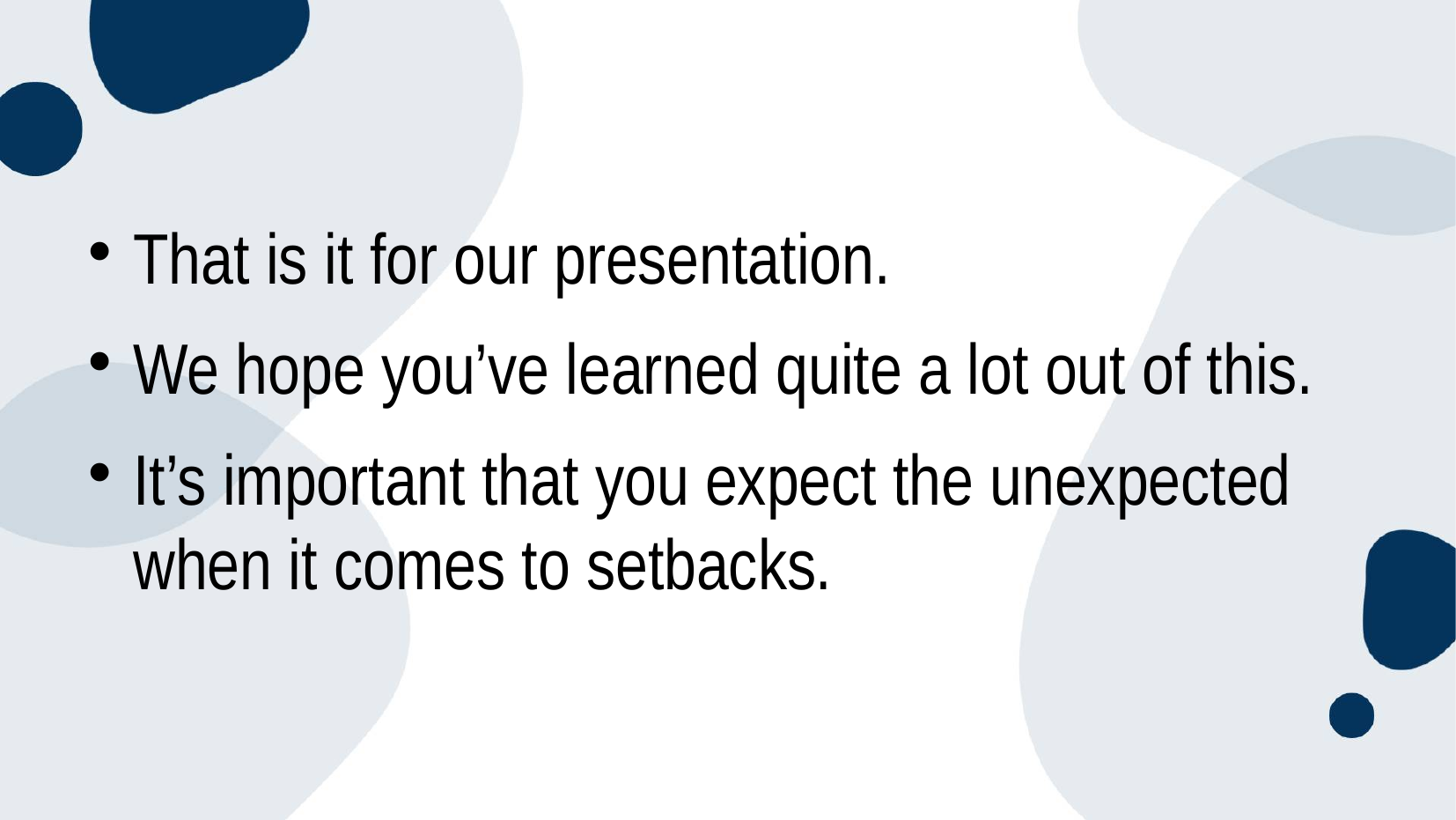

#
That is it for our presentation.
We hope you’ve learned quite a lot out of this.
It’s important that you expect the unexpected when it comes to setbacks.